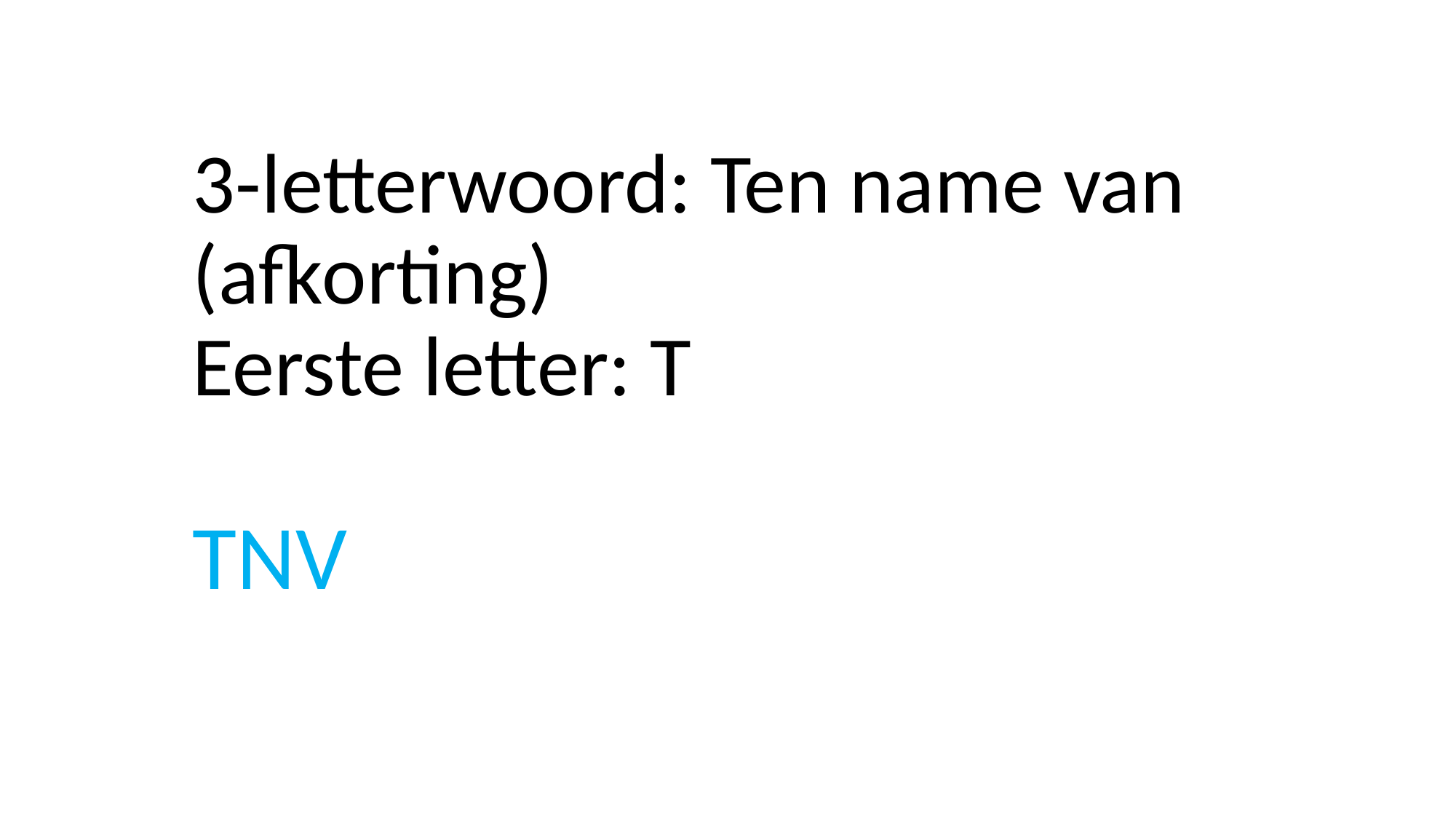

# 3-letterwoord: Ten name van (afkorting) Eerste letter: T
TNV